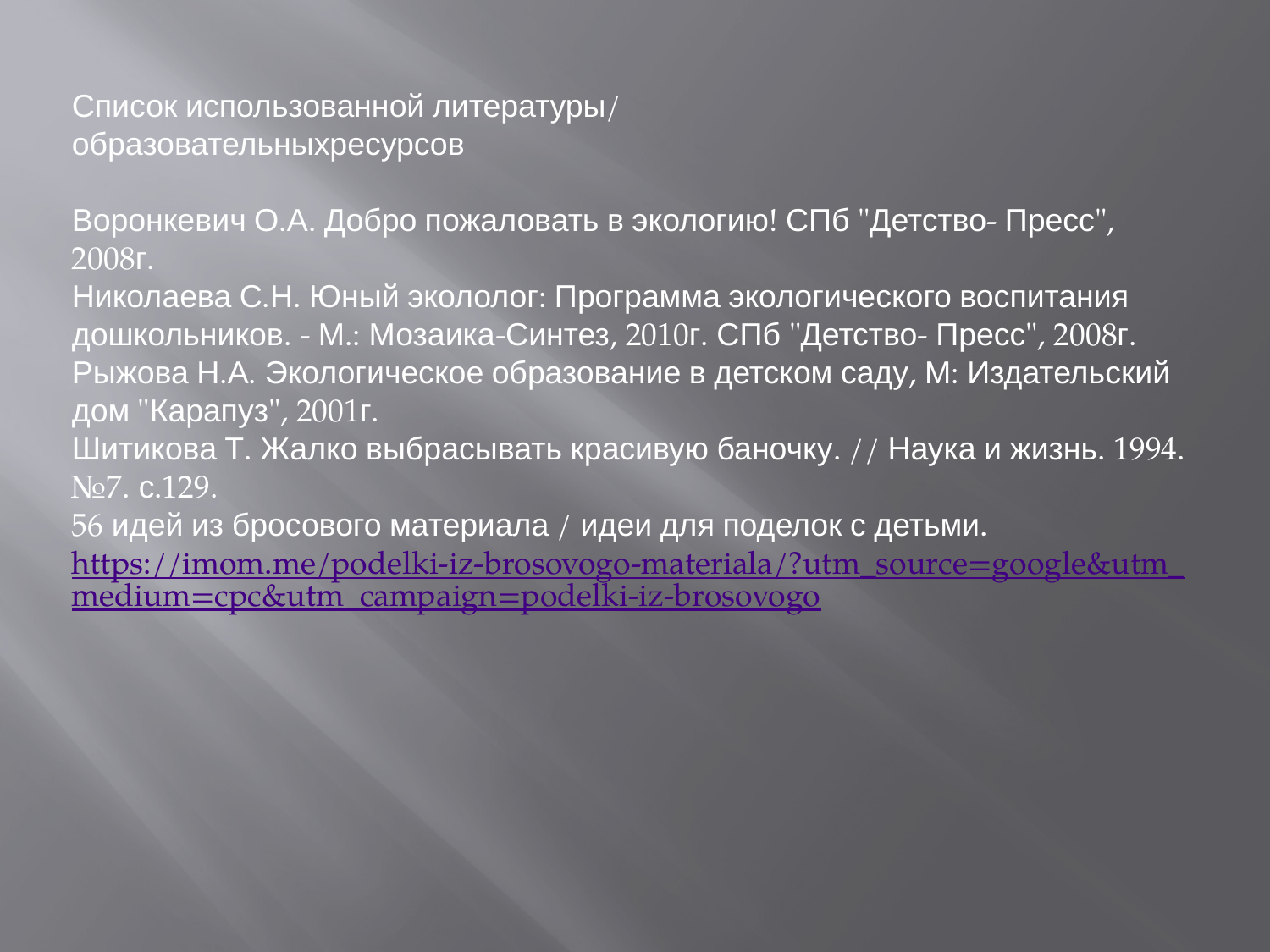

Список использованной литературы/
образовательныхресурсов

Воронкевич О.А. Добро пожаловать в экологию! СПб "Детство- Пресс", 2008г.
Николаева С.Н. Юный экололог: Программа экологического воспитания дошкольников. - М.: Мозаика-Синтез, 2010г. СПб "Детство- Пресс", 2008г.
Рыжова Н.А. Экологическое образование в детском саду, М: Издательский дом "Карапуз", 2001г.
Шитикова Т. Жалко выбрасывать красивую баночку. // Наука и жизнь. 1994. №7. с.129.
56 идей из бросового материала / идеи для поделок с детьми. https://imom.me/podelki-iz-brosovogo-materiala/?utm_source=google&utm_medium=cpc&utm_campaign=podelki-iz-brosovogo